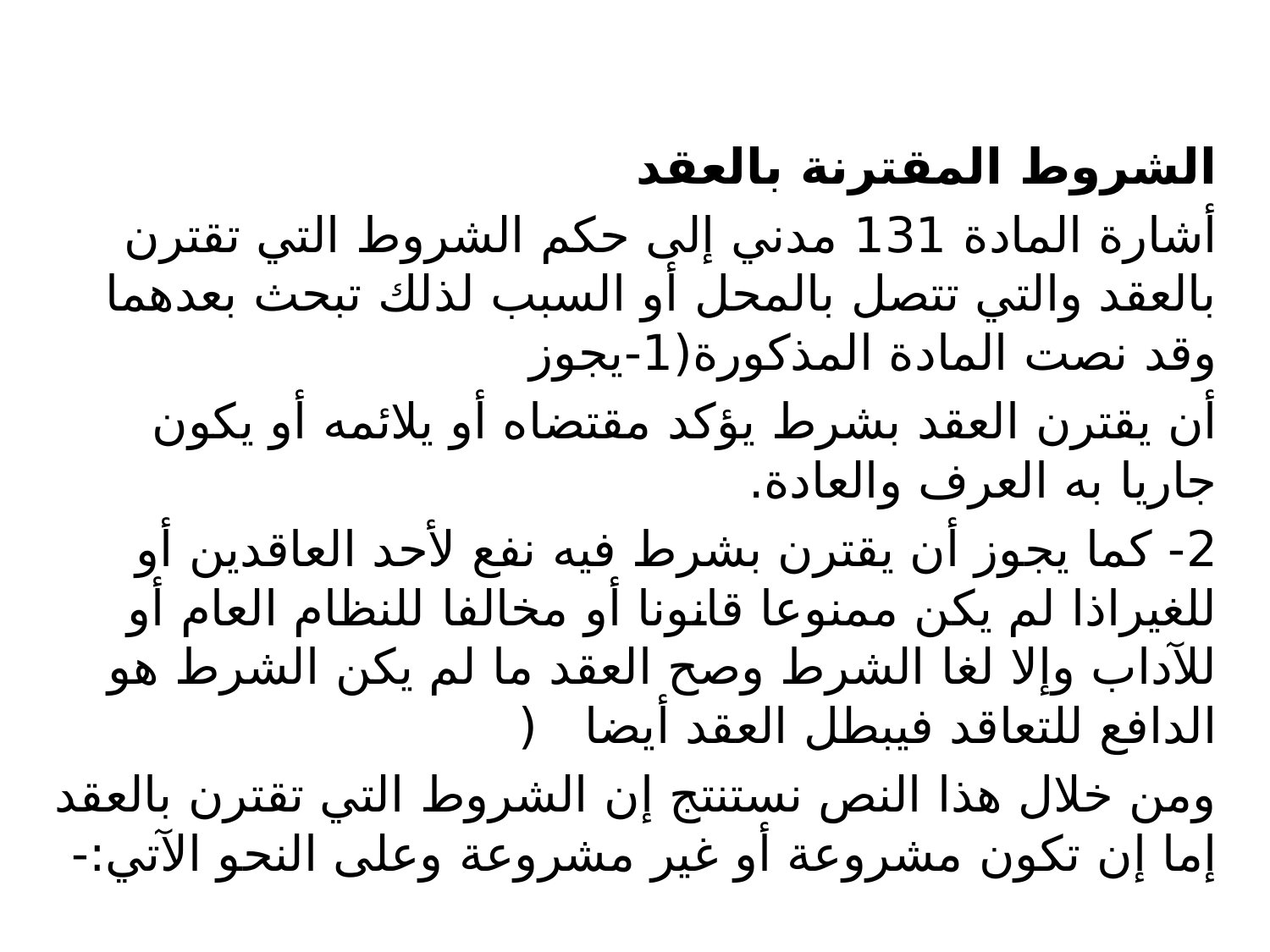

الشروط المقترنة بالعقد
أشارة المادة 131 مدني إلى حكم الشروط التي تقترن بالعقد والتي تتصل بالمحل أو السبب لذلك تبحث بعدهما وقد نصت المادة المذكورة(1-يجوز
أن يقترن العقد بشرط يؤكد مقتضاه أو يلائمه أو يكون جاريا به العرف والعادة.
2- كما يجوز أن يقترن بشرط فيه نفع لأحد العاقدين أو للغيراذا لم يكن ممنوعا قانونا أو مخالفا للنظام العام أو للآداب وإلا لغا الشرط وصح العقد ما لم يكن الشرط هو الدافع للتعاقد فيبطل العقد أيضا   (
ومن خلال هذا النص نستنتج إن الشروط التي تقترن بالعقد إما إن تكون مشروعة أو غير مشروعة وعلى النحو الآتي:-

#